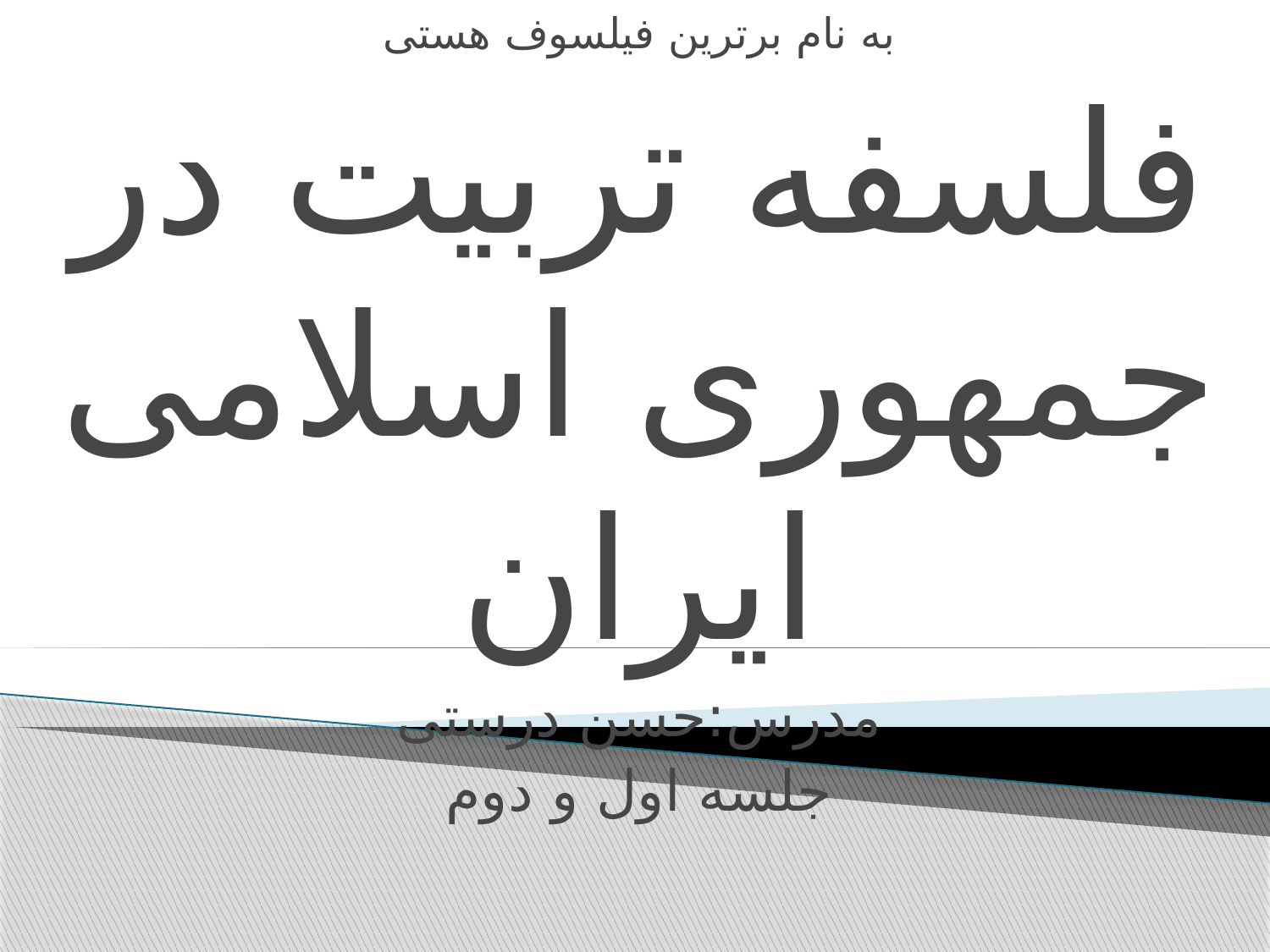

به نام برترین فیلسوف هستی
فلسفه تربیت در جمهوری اسلامی ایران
مدرس:حسن درستی
جلسه اول و دوم